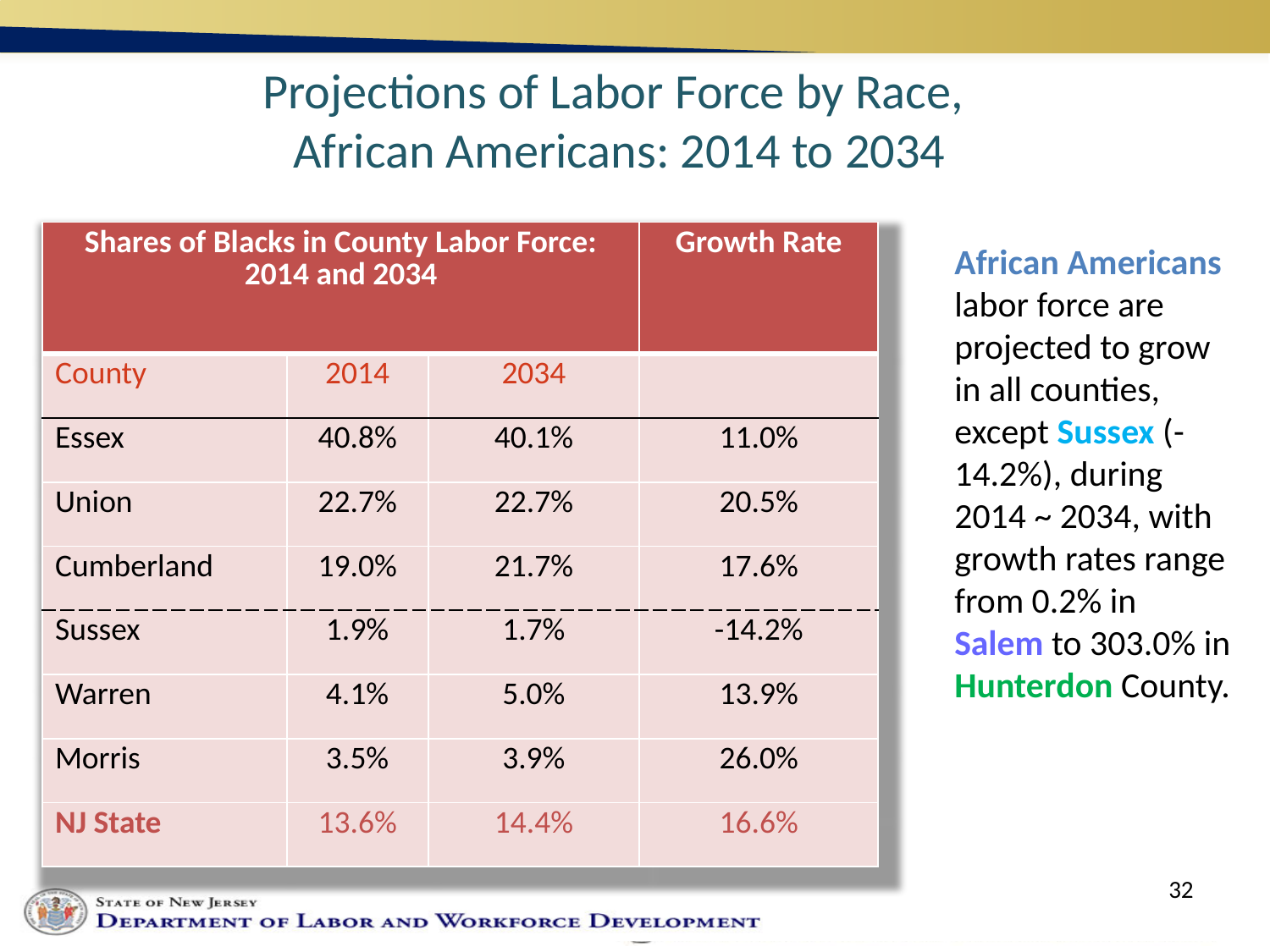

Projections of Labor Force by Race,
African Americans: 2014 to 2034
| Shares of Blacks in County Labor Force: 2014 and 2034 |  |  | Growth Rate |
| --- | --- | --- | --- |
| County | 2014 | 2034 |  |
| Essex | 40.8% | 40.1% | 11.0% |
| Union | 22.7% | 22.7% | 20.5% |
| Cumberland | 19.0% | 21.7% | 17.6% |
| Sussex | 1.9% | 1.7% | -14.2% |
| Warren | 4.1% | 5.0% | 13.9% |
| Morris | 3.5% | 3.9% | 26.0% |
| NJ State | 13.6% | 14.4% | 16.6% |
African Americans labor force are projected to grow in all counties, except Sussex (-14.2%), during 2014 ~ 2034, with growth rates range from 0.2% in Salem to 303.0% in Hunterdon County.
32